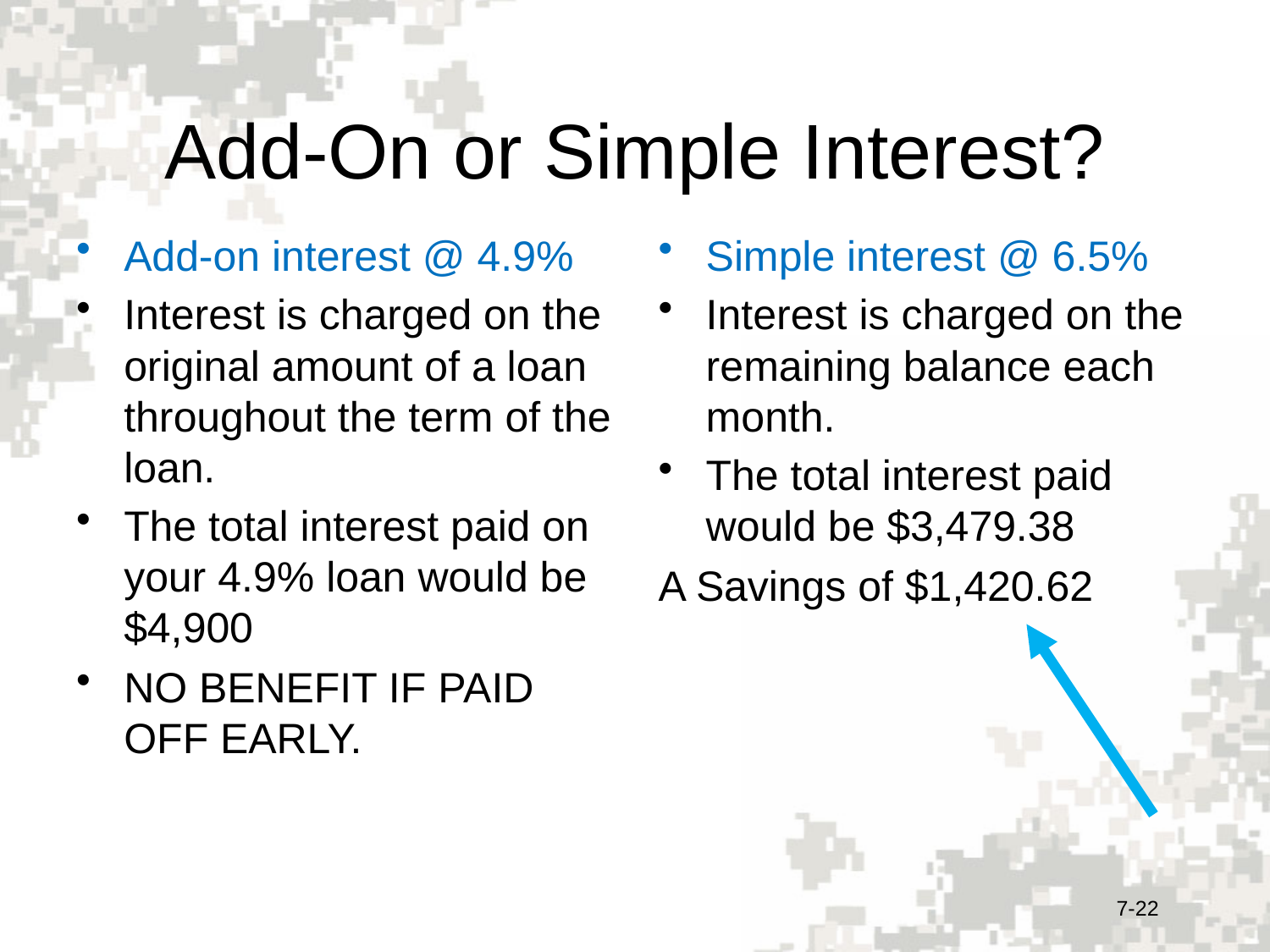

# Add-On or Simple Interest?
Add-on interest @ 4.9%
Interest is charged on the original amount of a loan throughout the term of the loan.
The total interest paid on your 4.9% loan would be $4,900
NO BENEFIT IF PAID OFF EARLY.

Simple interest @ 6.5%
Interest is charged on the remaining balance each month.
The total interest paid would be $3,479.38
A Savings of $1,420.62

7-22